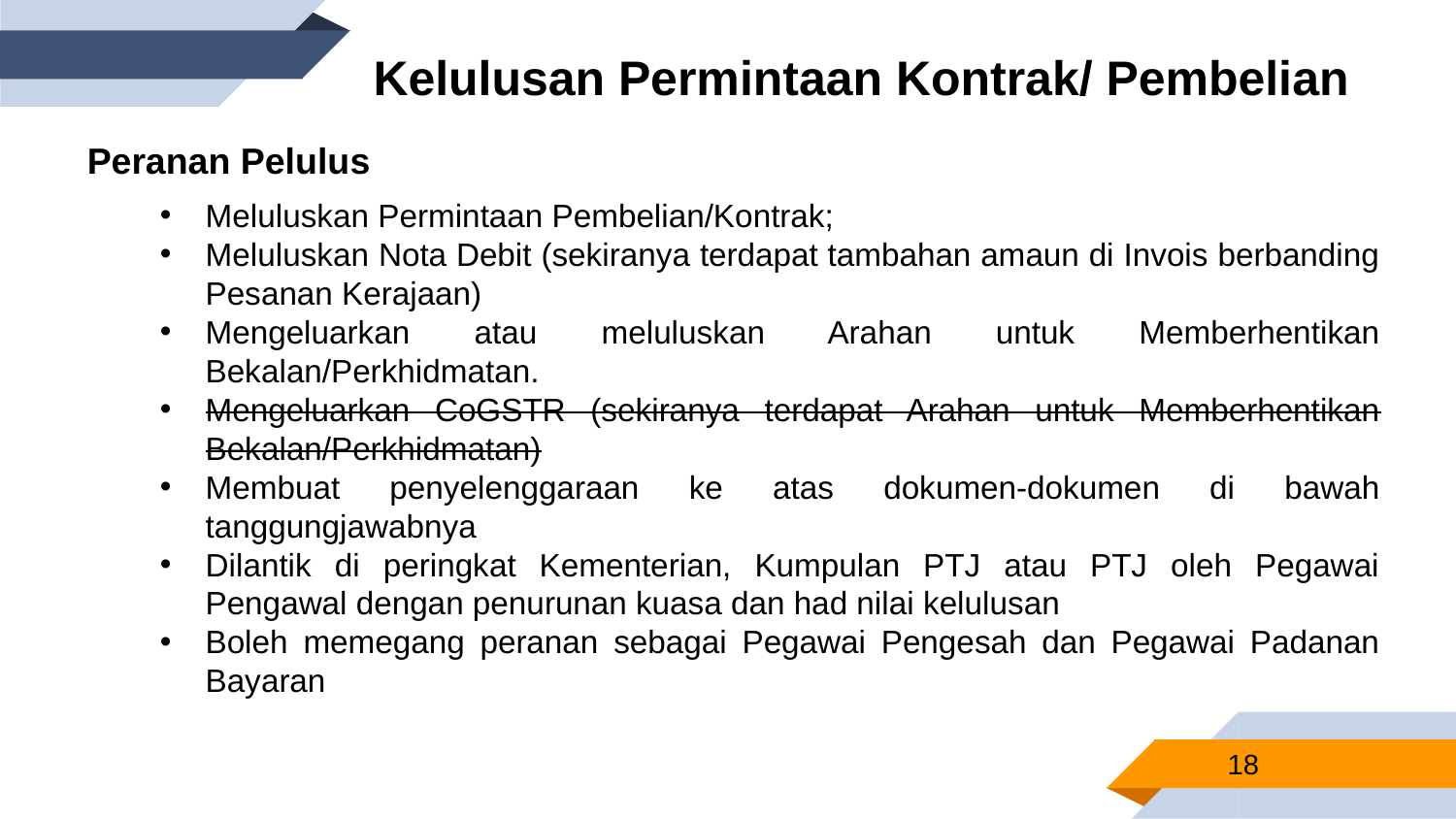

Kelulusan Permintaan Kontrak/ Pembelian
Peranan Pelulus
Meluluskan Permintaan Pembelian/Kontrak;
Meluluskan Nota Debit (sekiranya terdapat tambahan amaun di Invois berbanding Pesanan Kerajaan)
Mengeluarkan atau meluluskan Arahan untuk Memberhentikan Bekalan/Perkhidmatan.
Mengeluarkan CoGSTR (sekiranya terdapat Arahan untuk Memberhentikan Bekalan/Perkhidmatan)
Membuat penyelenggaraan ke atas dokumen-dokumen di bawah tanggungjawabnya
Dilantik di peringkat Kementerian, Kumpulan PTJ atau PTJ oleh Pegawai Pengawal dengan penurunan kuasa dan had nilai kelulusan
Boleh memegang peranan sebagai Pegawai Pengesah dan Pegawai Padanan Bayaran
18